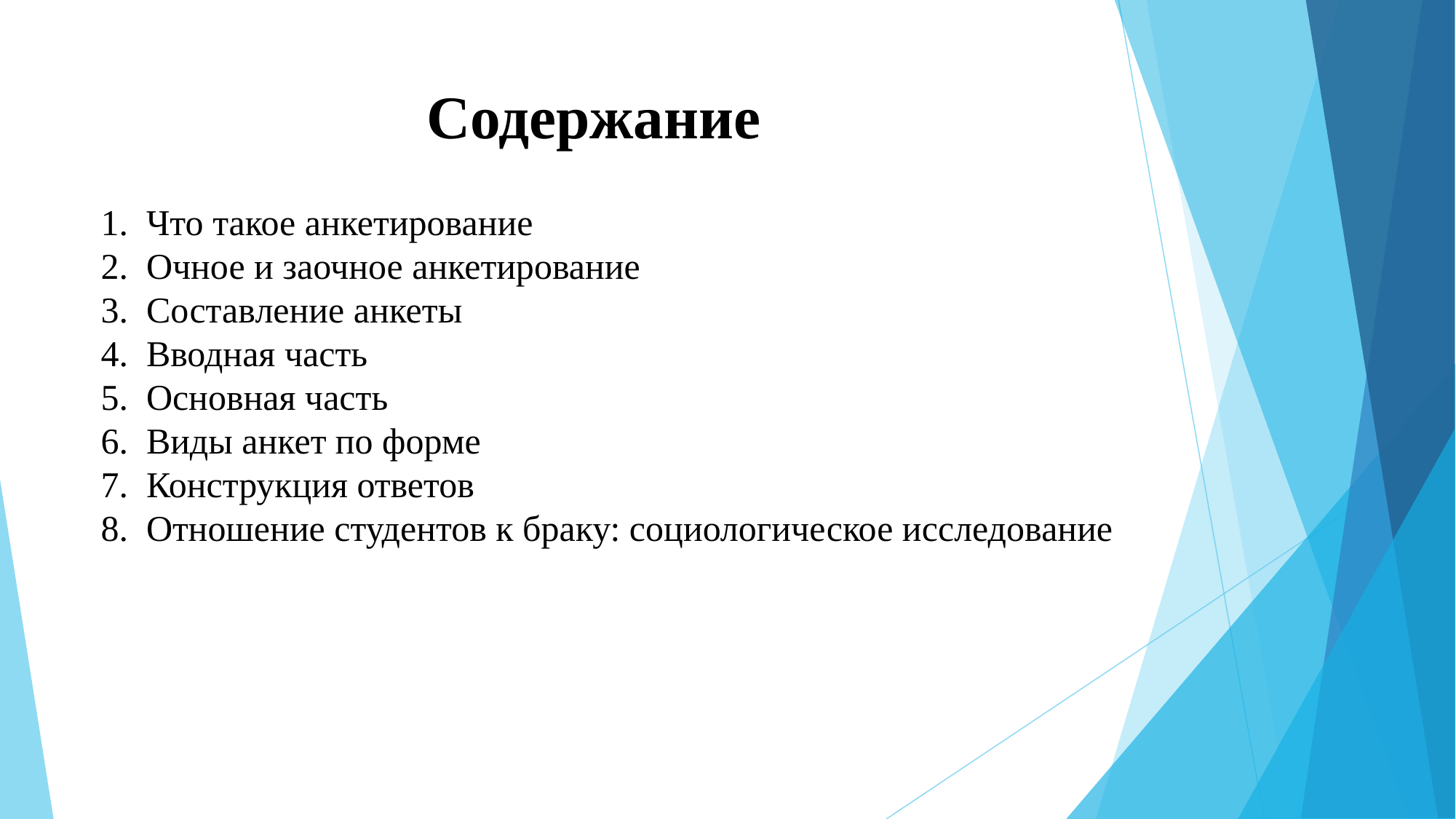

# Содержание
Что такое анкетирование
Очное и заочное анкетирование
Составление анкеты
Вводная часть
Основная часть
Виды анкет по форме
Конструкция ответов
Отношение студентов к браку: социологическое исследование